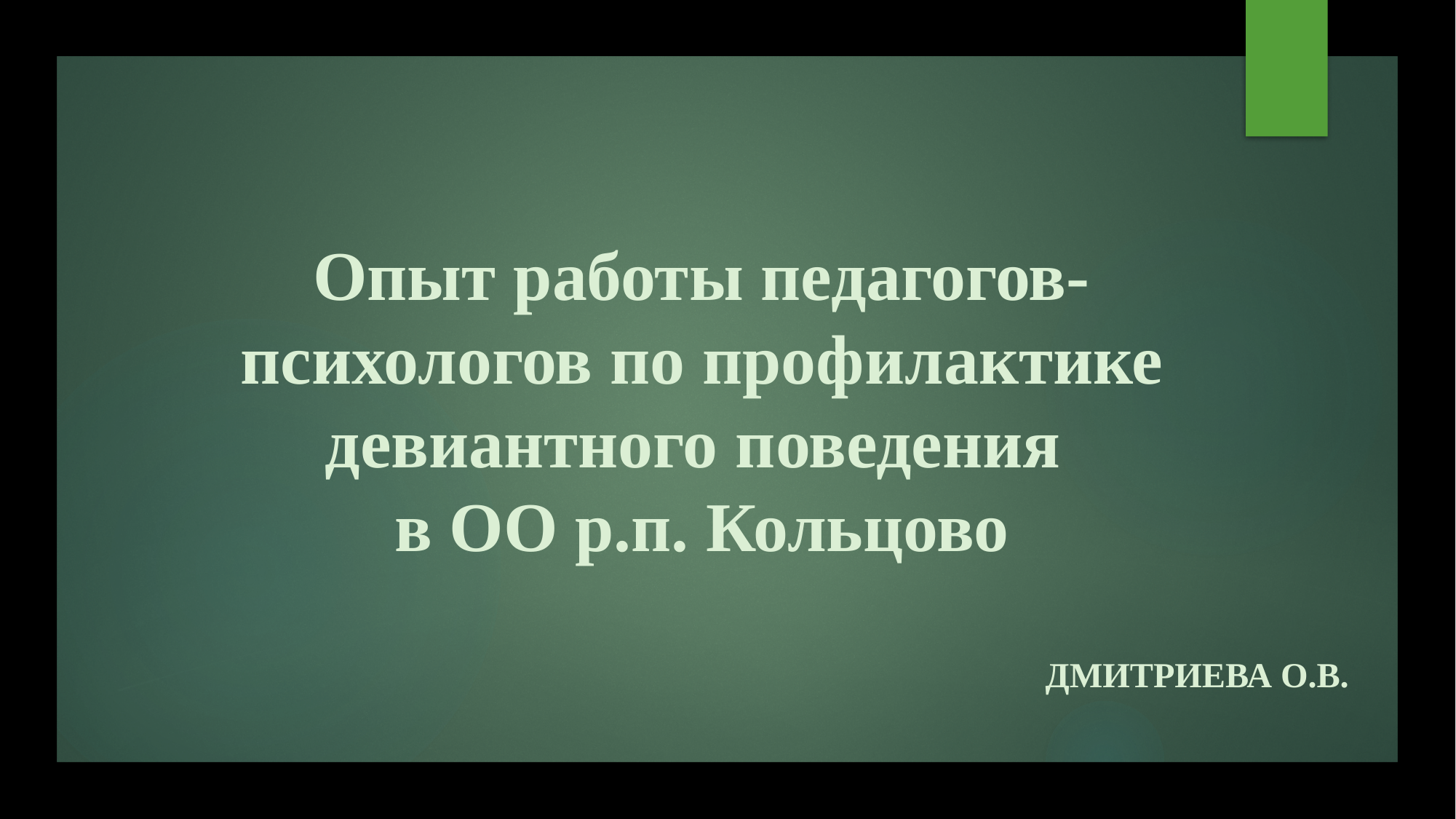

# Опыт работы педагогов-психологов по профилактике девиантного поведения в ОО р.п. Кольцово
Дмитриева О.В.